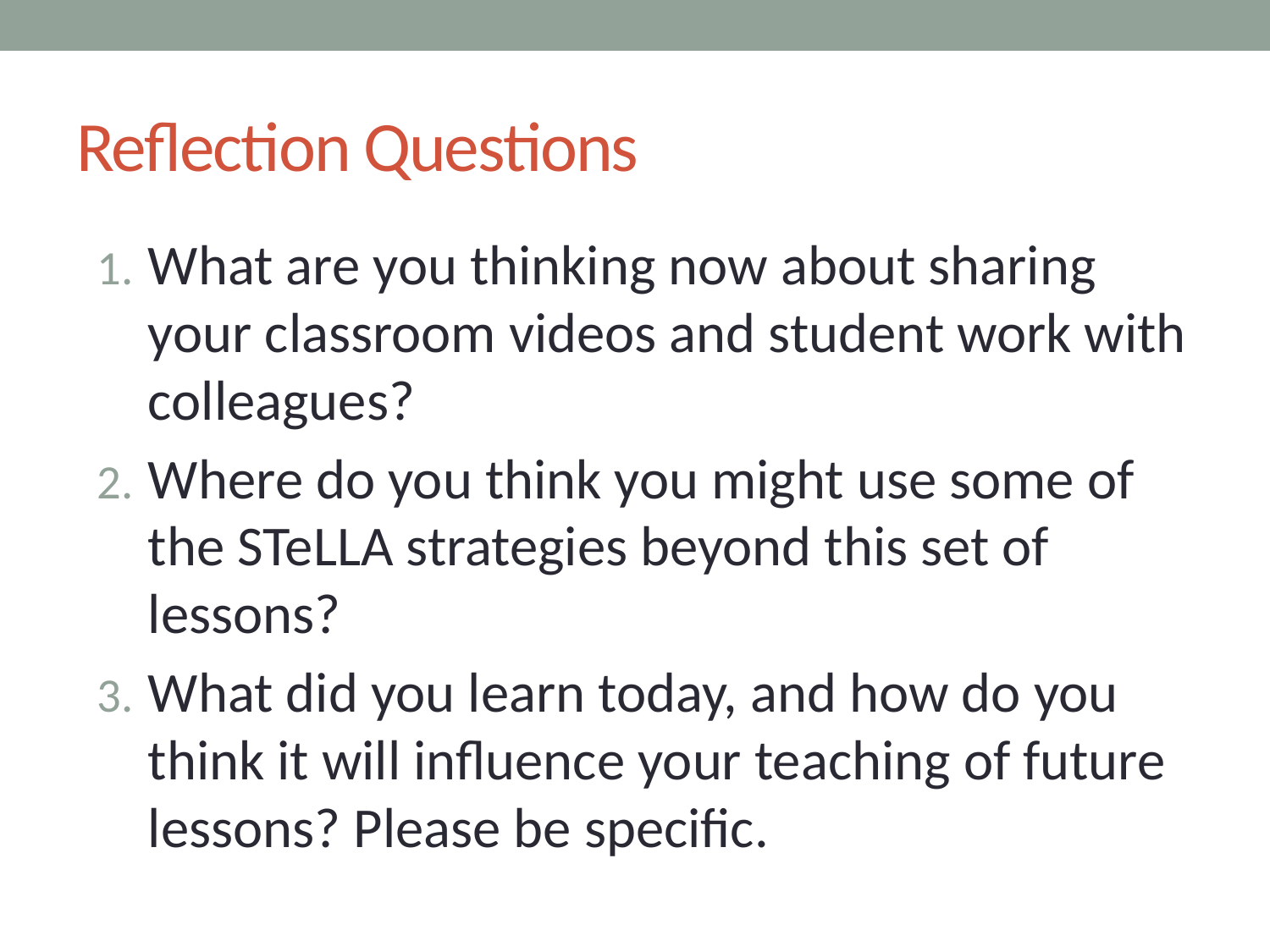

# Reflection Questions
What are you thinking now about sharing your classroom videos and student work with colleagues?
Where do you think you might use some of the STeLLA strategies beyond this set of lessons?
What did you learn today, and how do you think it will influence your teaching of future lessons? Please be specific.